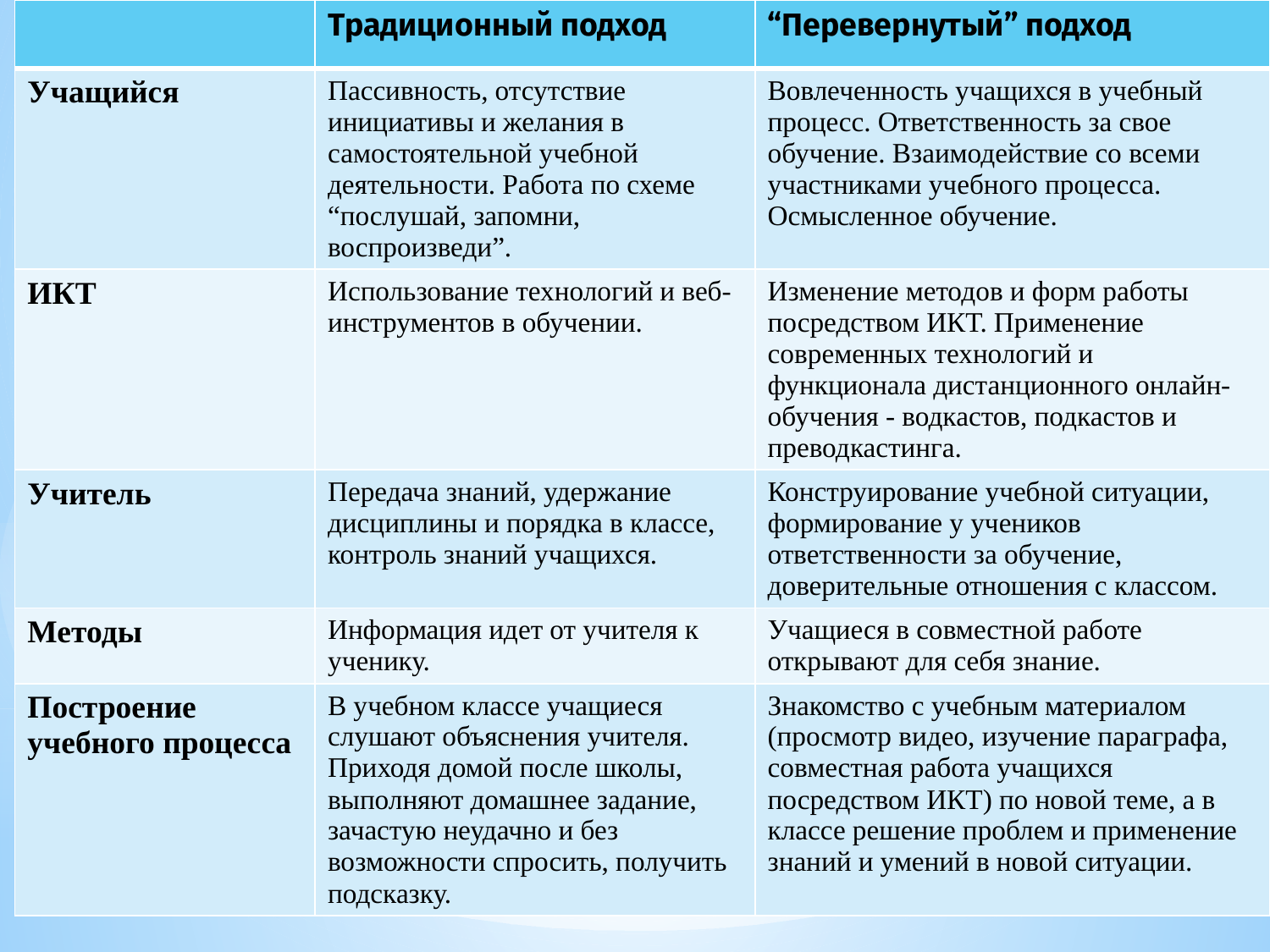

|  | Традиционный подход | “Перевернутый” подход |
| --- | --- | --- |
| Учащийся | Пассивность, отсутствие инициативы и желания в самостоятельной учебной деятельности. Работа по схеме “послушай, запомни, воспроизведи”. | Вовлеченность учащихся в учебный процесс. Ответственность за свое обучение. Взаимодействие со всеми участниками учебного процесса. Осмысленное обучение. |
| ИКТ | Использование технологий и веб- инструментов в обучении. | Изменение методов и форм работы посредством ИКТ. Применение современных технологий и функционала дистанционного онлайн-обучения - водкастов, подкастов и преводкастинга. |
| Учитель | Передача знаний, удержание дисциплины и порядка в классе, контроль знаний учащихся. | Конструирование учебной ситуации, формирование у учеников ответственности за обучение, доверительные отношения с классом. |
| Методы | Информация идет от учителя к ученику. | Учащиеся в совместной работе открывают для себя знание. |
| Построение учебного процесса | В учебном классе учащиеся слушают объяснения учителя. Приходя домой после школы, выполняют домашнее задание, зачастую неудачно и без возможности спросить, получить подсказку. | Знакомство с учебным материалом (просмотр видео, изучение параграфа, совместная работа учащихся посредством ИКТ) по новой теме, а в классе решение проблем и применение знаний и умений в новой ситуации. |